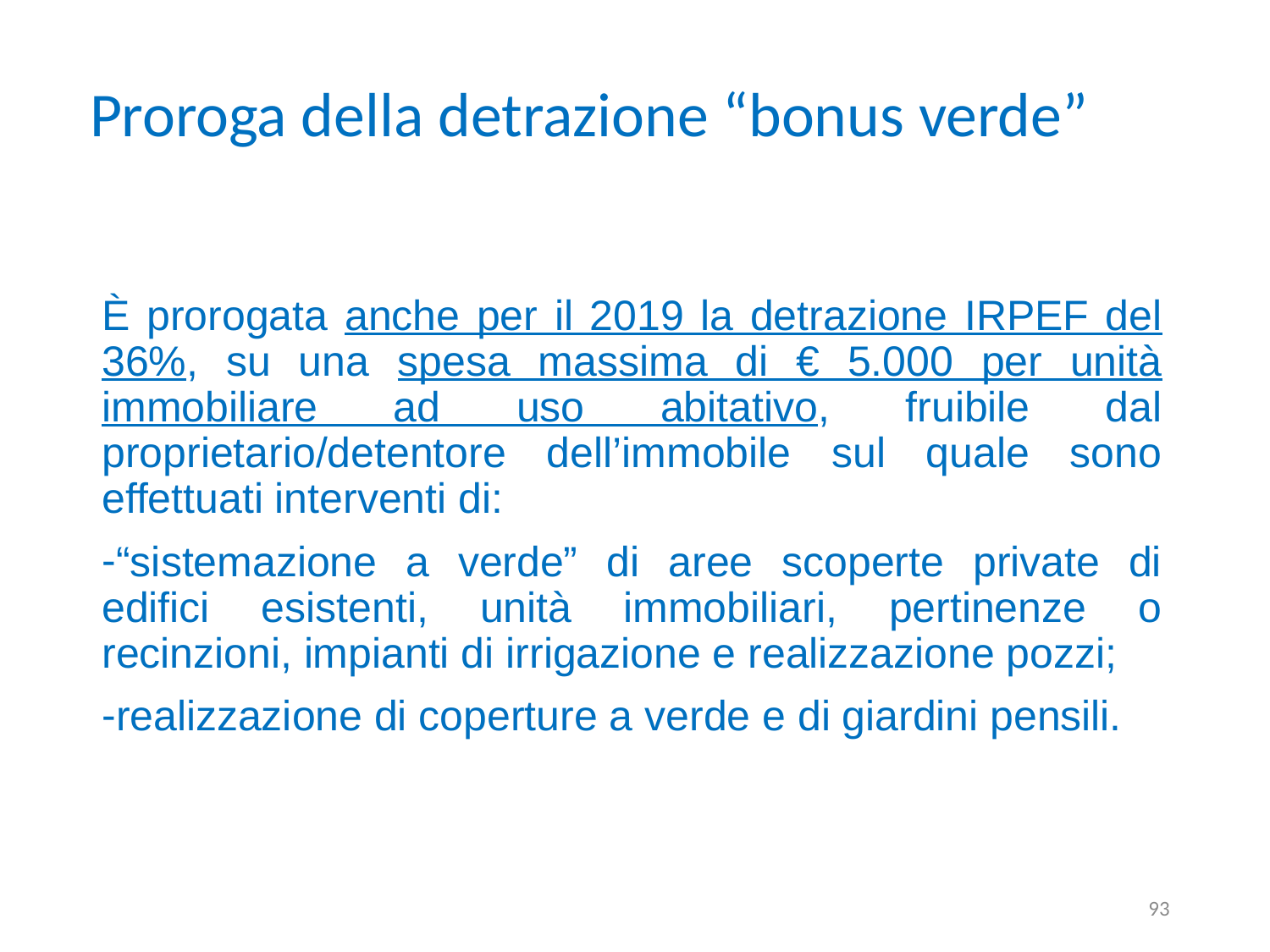

# Proroga della detrazione “bonus verde”
È prorogata anche per il 2019 la detrazione IRPEF del 36%, su una spesa massima di € 5.000 per unità immobiliare ad uso abitativo, fruibile dal proprietario/detentore dell’immobile sul quale sono effettuati interventi di:
“sistemazione a verde” di aree scoperte private di edifici esistenti, unità immobiliari, pertinenze o recinzioni, impianti di irrigazione e realizzazione pozzi;
realizzazione di coperture a verde e di giardini pensili.

93